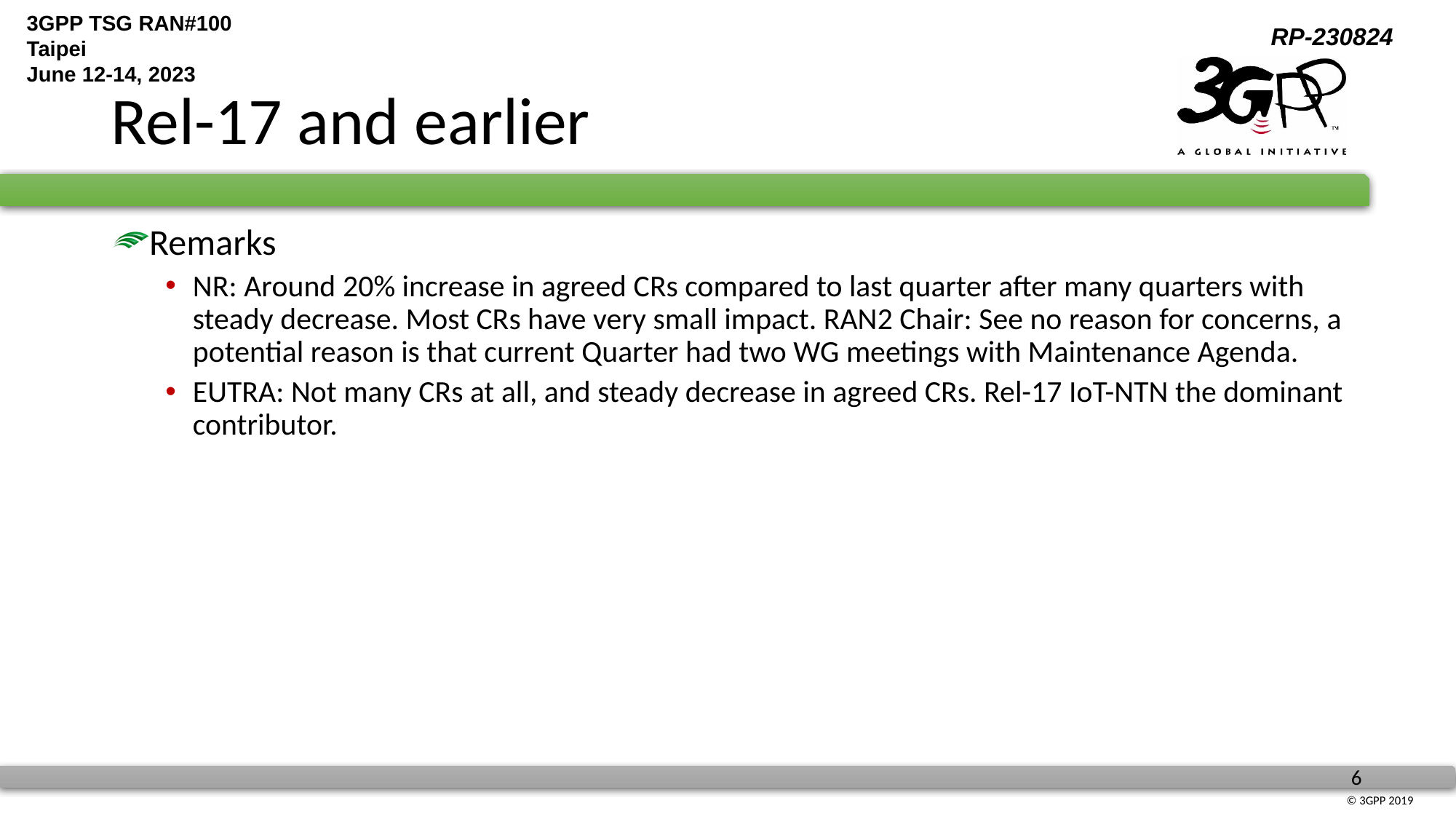

# Rel-17 and earlier
Remarks
NR: Around 20% increase in agreed CRs compared to last quarter after many quarters with steady decrease. Most CRs have very small impact. RAN2 Chair: See no reason for concerns, a potential reason is that current Quarter had two WG meetings with Maintenance Agenda.
EUTRA: Not many CRs at all, and steady decrease in agreed CRs. Rel-17 IoT-NTN the dominant contributor.